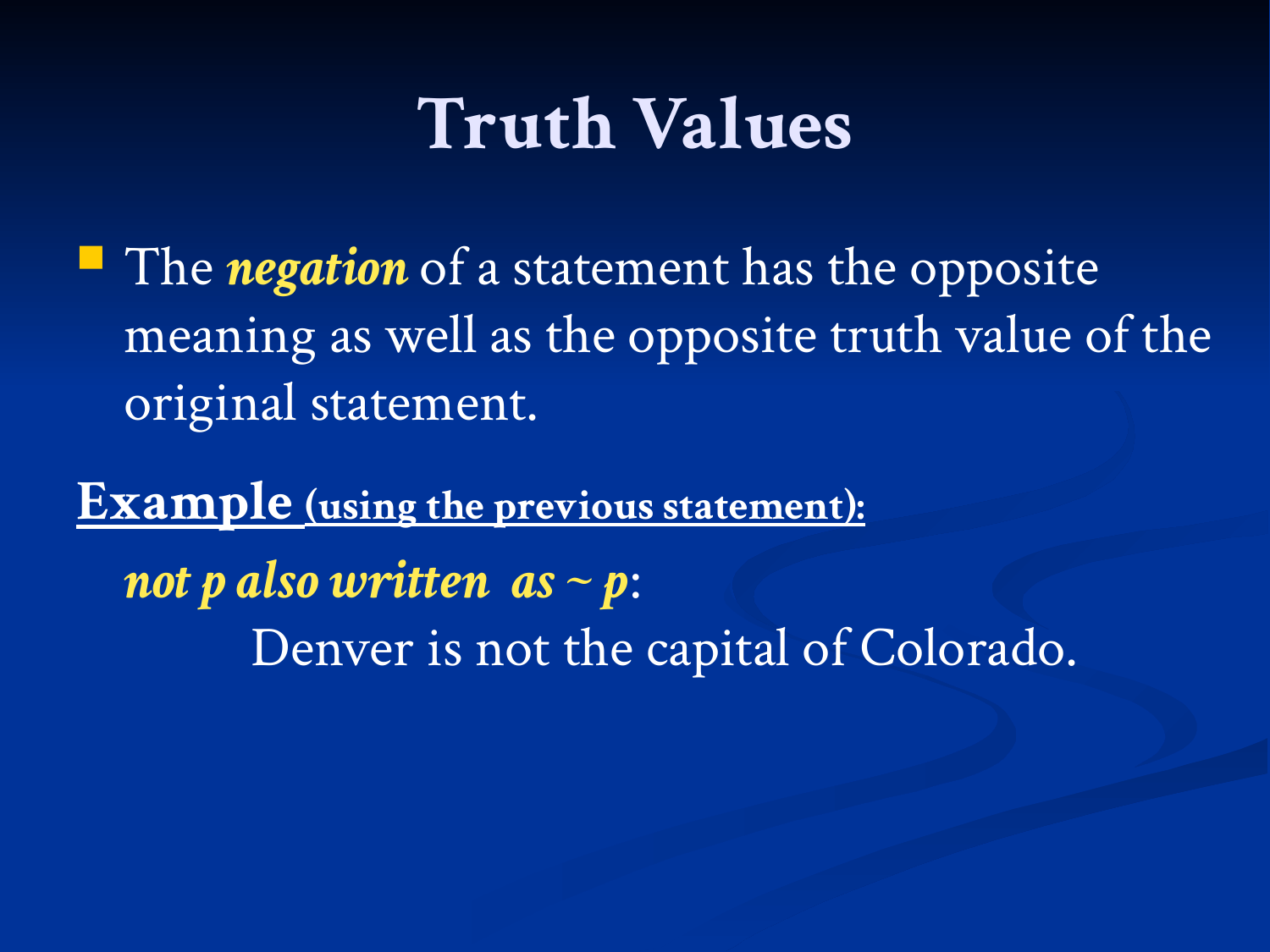

# Truth Values
The negation of a statement has the opposite meaning as well as the opposite truth value of the original statement.

Example (using the previous statement):
	not p also written  as ~ p:
	Denver is not the capital of Colorado.